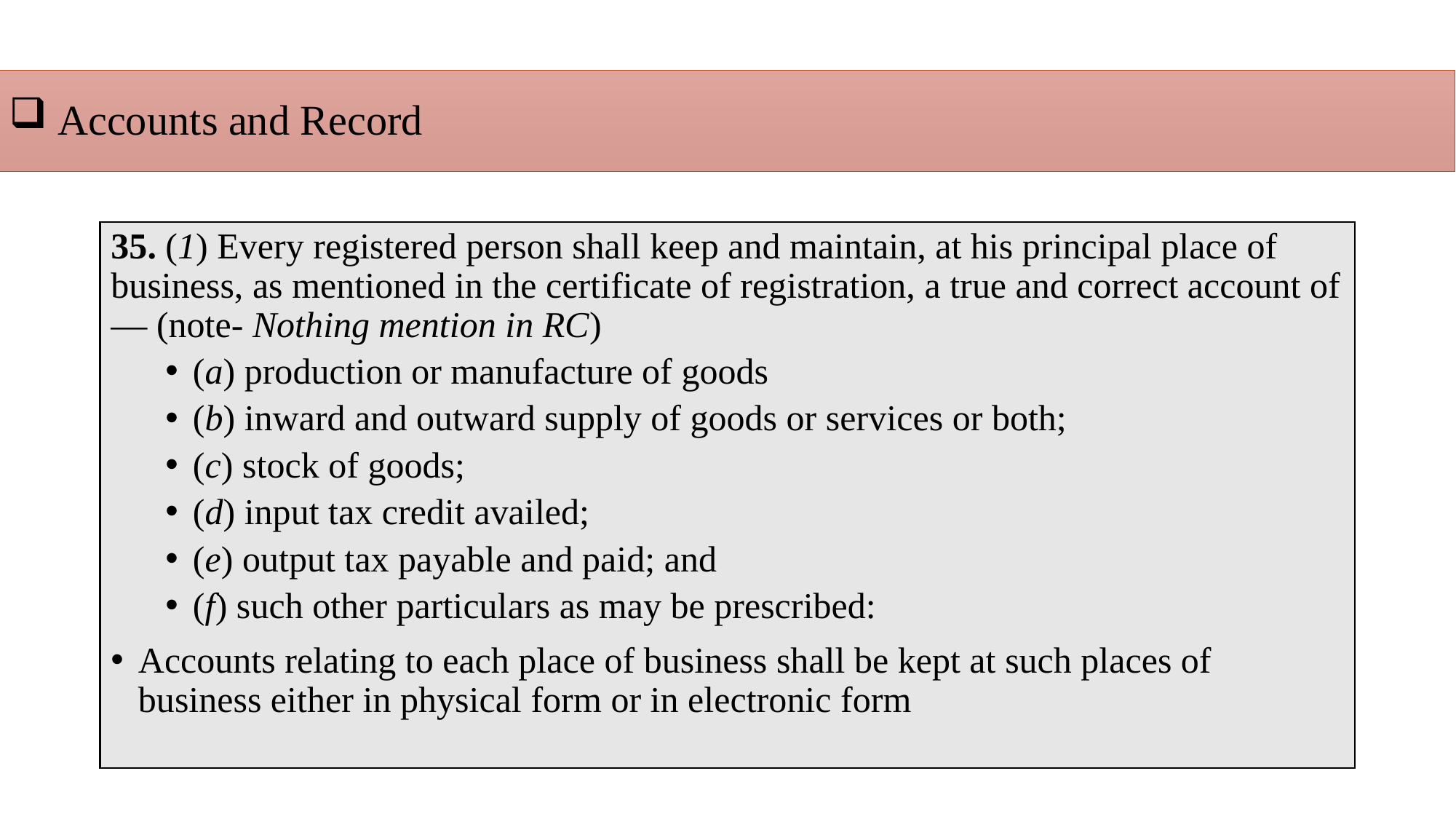

# Accounts and Record
35. (1) Every registered person shall keep and maintain, at his principal place of business, as mentioned in the certificate of registration, a true and correct account of— (note- Nothing mention in RC)
(a) production or manufacture of goods
(b) inward and outward supply of goods or services or both;
(c) stock of goods;
(d) input tax credit availed;
(e) output tax payable and paid; and
(f) such other particulars as may be prescribed:
Accounts relating to each place of business shall be kept at such places of business either in physical form or in electronic form